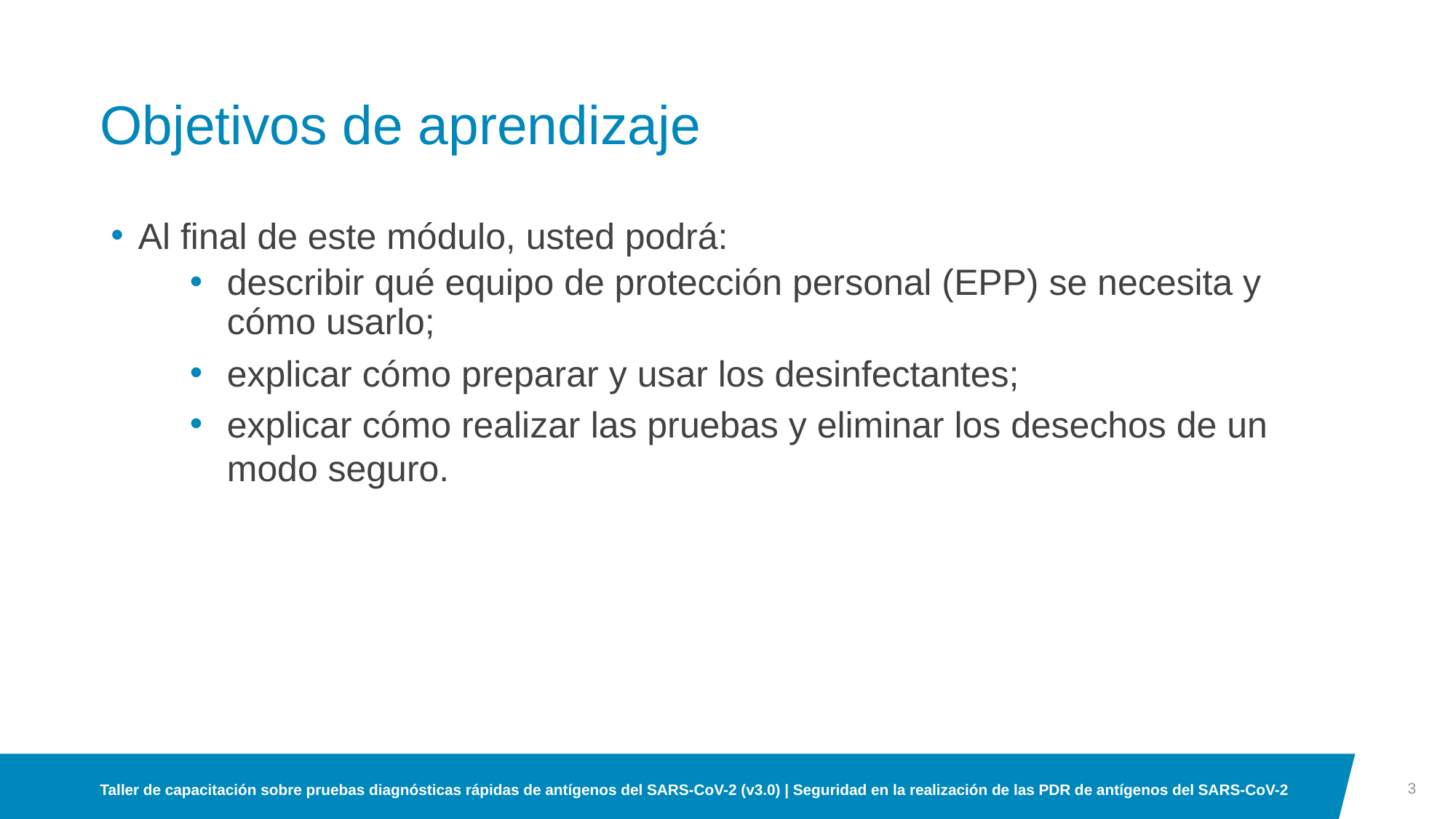

# Objetivos de aprendizaje
Al final de este módulo, usted podrá:
describir qué equipo de protección personal (EPP) se necesita y cómo usarlo;
explicar cómo preparar y usar los desinfectantes;
explicar cómo realizar las pruebas y eliminar los desechos de un modo seguro.

3
Taller de capacitación sobre pruebas diagnósticas rápidas de antígenos del SARS-CoV-2 (v3.0) | Seguridad en la realización de las PDR de antígenos del SARS-CoV-2